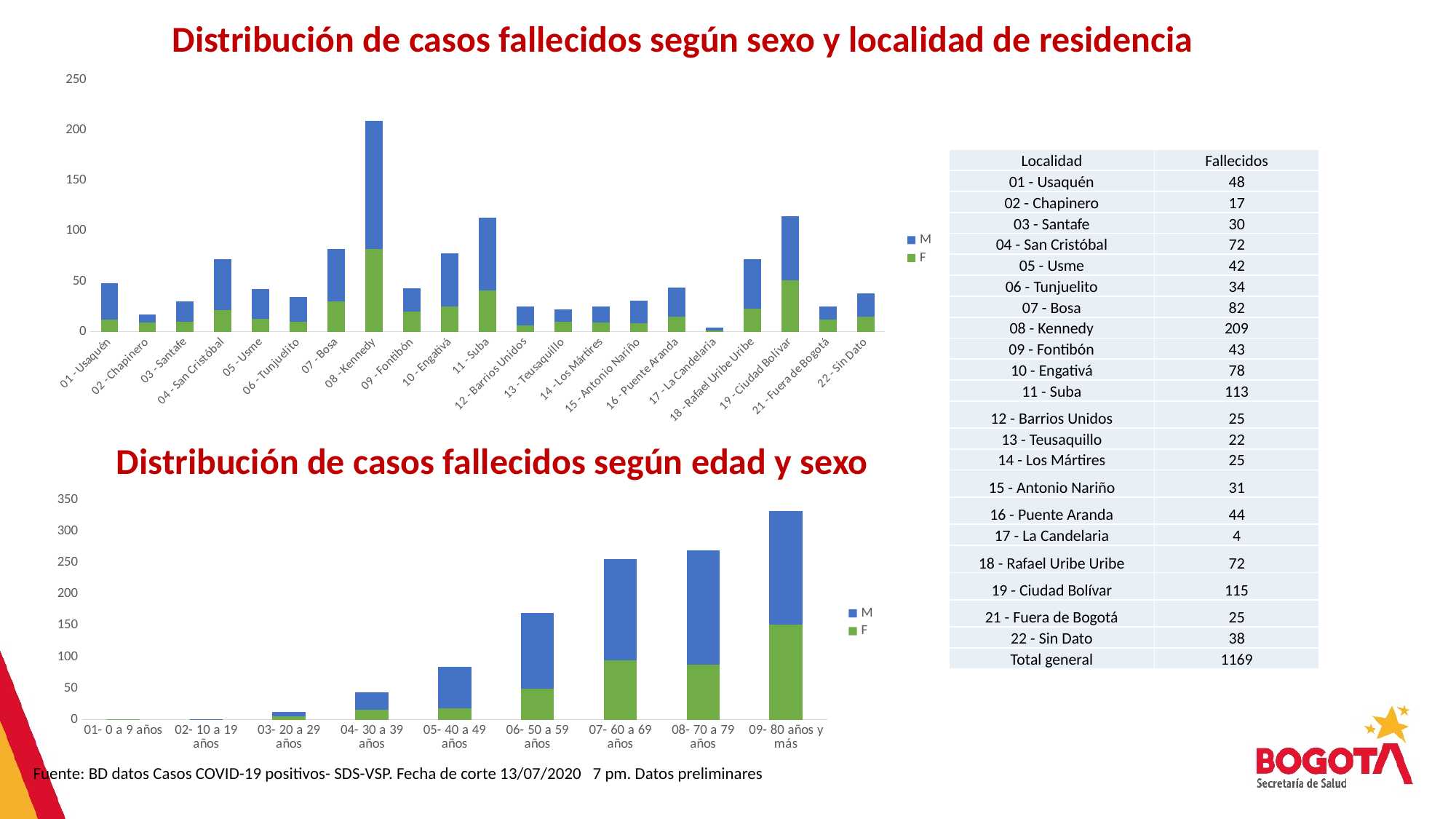

Distribución de casos fallecidos según sexo y localidad de residencia

### Chart

| Category | F | M |
|---|---|---|
| 01 - Usaquén | 12.0 | 36.0 |
| 02 - Chapinero | 9.0 | 8.0 |
| 03 - Santafe | 10.0 | 20.0 |
| 04 - San Cristóbal | 21.0 | 51.0 |
| 05 - Usme | 13.0 | 29.0 |
| 06 - Tunjuelito | 10.0 | 24.0 |
| 07 - Bosa | 30.0 | 52.0 |
| 08 - Kennedy | 82.0 | 127.0 |
| 09 - Fontibón | 20.0 | 23.0 |
| 10 - Engativá | 25.0 | 53.0 |
| 11 - Suba | 41.0 | 72.0 |
| 12 - Barrios Unidos | 6.0 | 19.0 |
| 13 - Teusaquillo | 10.0 | 12.0 |
| 14 - Los Mártires | 9.0 | 16.0 |
| 15 - Antonio Nariño | 8.0 | 23.0 |
| 16 - Puente Aranda | 15.0 | 29.0 |
| 17 - La Candelaria | 1.0 | 3.0 |
| 18 - Rafael Uribe Uribe | 23.0 | 49.0 |
| 19 - Ciudad Bolívar | 51.0 | 64.0 |
| 21 - Fuera de Bogotá | 12.0 | 13.0 |
| 22 - Sin Dato | 15.0 | 23.0 |
| Localidad | Fallecidos |
| --- | --- |
| 01 - Usaquén | 48 |
| 02 - Chapinero | 17 |
| 03 - Santafe | 30 |
| 04 - San Cristóbal | 72 |
| 05 - Usme | 42 |
| 06 - Tunjuelito | 34 |
| 07 - Bosa | 82 |
| 08 - Kennedy | 209 |
| 09 - Fontibón | 43 |
| 10 - Engativá | 78 |
| 11 - Suba | 113 |
| 12 - Barrios Unidos | 25 |
| 13 - Teusaquillo | 22 |
| 14 - Los Mártires | 25 |
| 15 - Antonio Nariño | 31 |
| 16 - Puente Aranda | 44 |
| 17 - La Candelaria | 4 |
| 18 - Rafael Uribe Uribe | 72 |
| 19 - Ciudad Bolívar | 115 |
| 21 - Fuera de Bogotá | 25 |
| 22 - Sin Dato | 38 |
| Total general | 1169 |
Distribución de casos fallecidos según edad y sexo

### Chart

| Category | F | M |
|---|---|---|
| 01- 0 a 9 años | 1.0 | None |
| 02- 10 a 19 años | None | 1.0 |
| 03- 20 a 29 años | 5.0 | 7.0 |
| 04- 30 a 39 años | 16.0 | 27.0 |
| 05- 40 a 49 años | 18.0 | 66.0 |
| 06- 50 a 59 años | 49.0 | 121.0 |
| 07- 60 a 69 años | 95.0 | 161.0 |
| 08- 70 a 79 años | 88.0 | 182.0 |
| 09- 80 años y más | 151.0 | 181.0 |
Fuente: BD datos Casos COVID-19 positivos- SDS-VSP. Fecha de corte 13/07/2020   7 pm. Datos preliminares